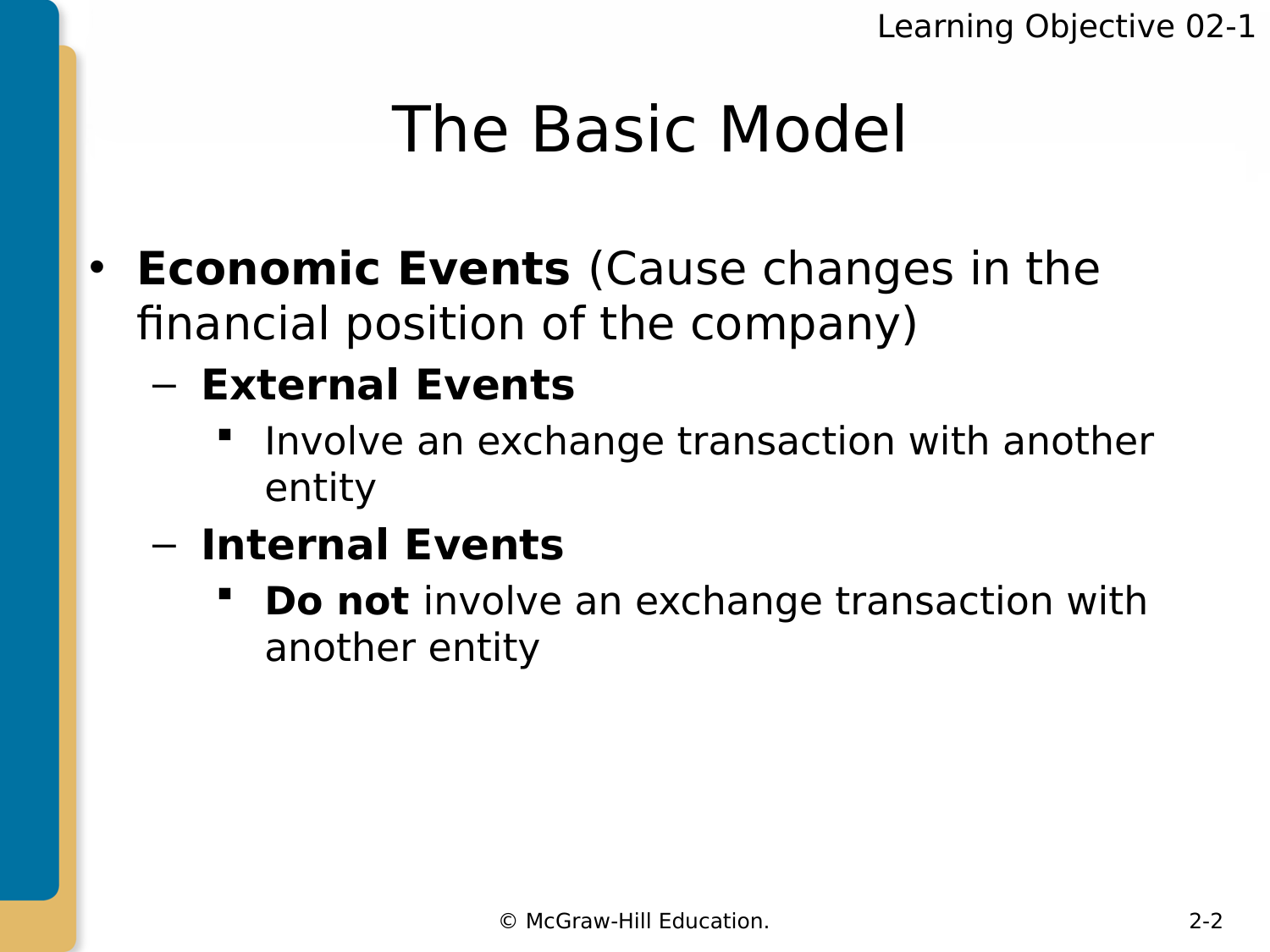

Learning Objective 02-1
# The Basic Model
Economic Events (Cause changes in the financial position of the company)
External Events
Involve an exchange transaction with another entity
Internal Events
Do not involve an exchange transaction with another entity